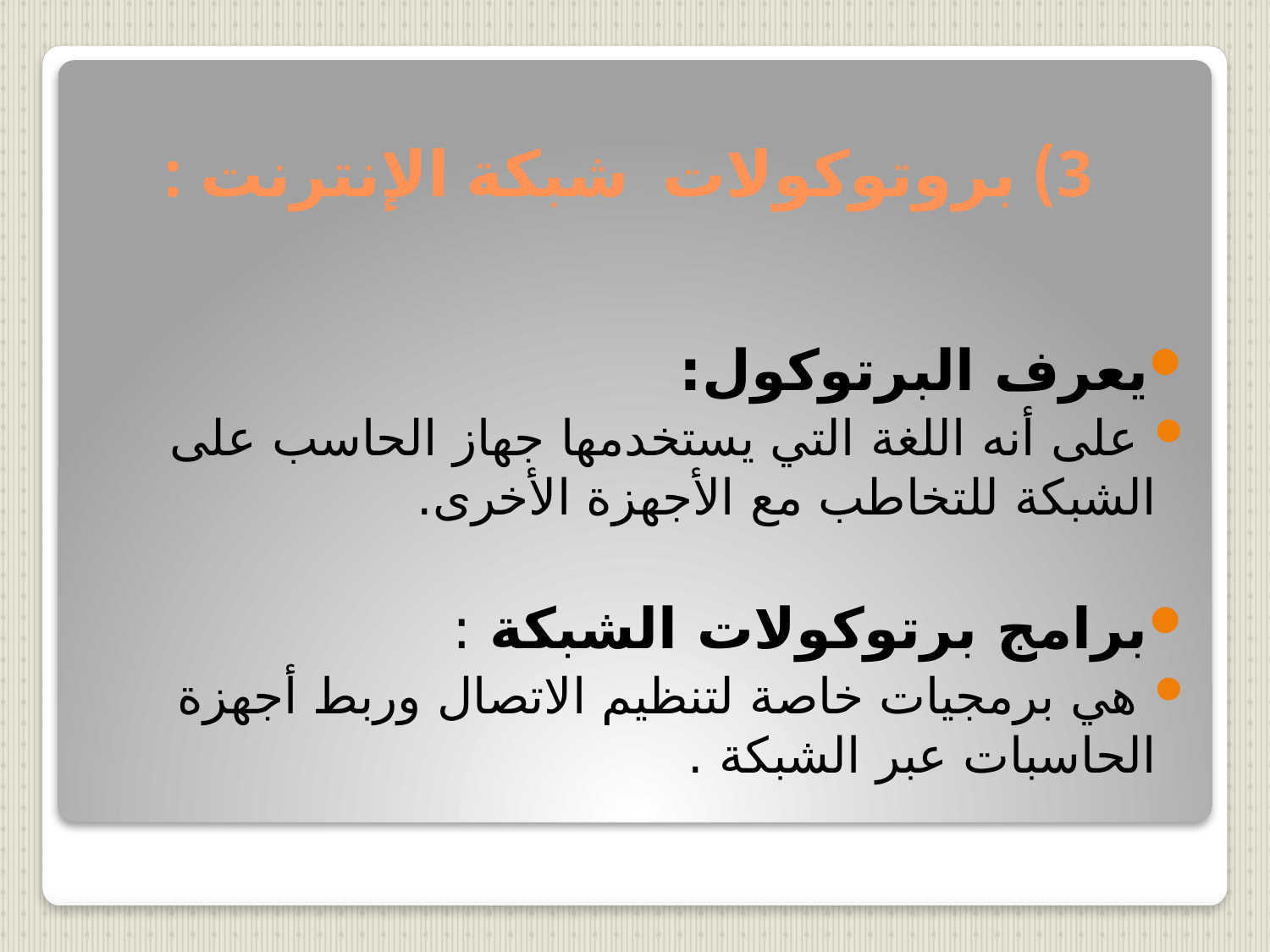

# 3) بروتوكولات  شبكة الإنترنت :

يعرف البرتوكول:
 على أنه اللغة التي يستخدمها جهاز الحاسب على الشبكة للتخاطب مع الأجهزة الأخرى.

برامج برتوكولات الشبكة :
 هي برمجيات خاصة لتنظيم الاتصال وربط أجهزة الحاسبات عبر الشبكة .